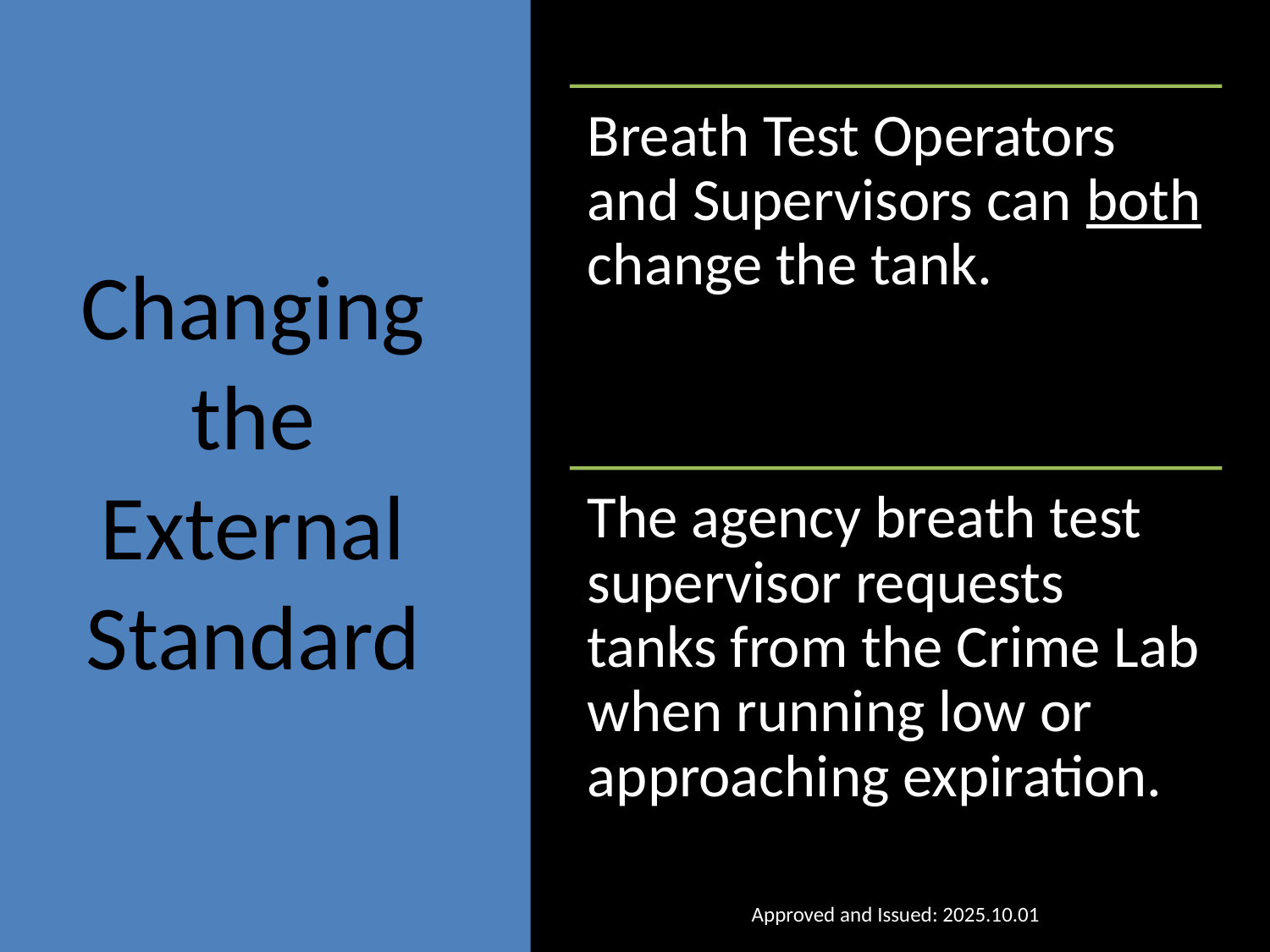

# Changing the External Standard
Breath Test Operators and Supervisors can both change the tank.
The agency breath test supervisor requests tanks from the Crime Lab when running low or  approaching expiration.
Approved and Issued: 2025.10.01